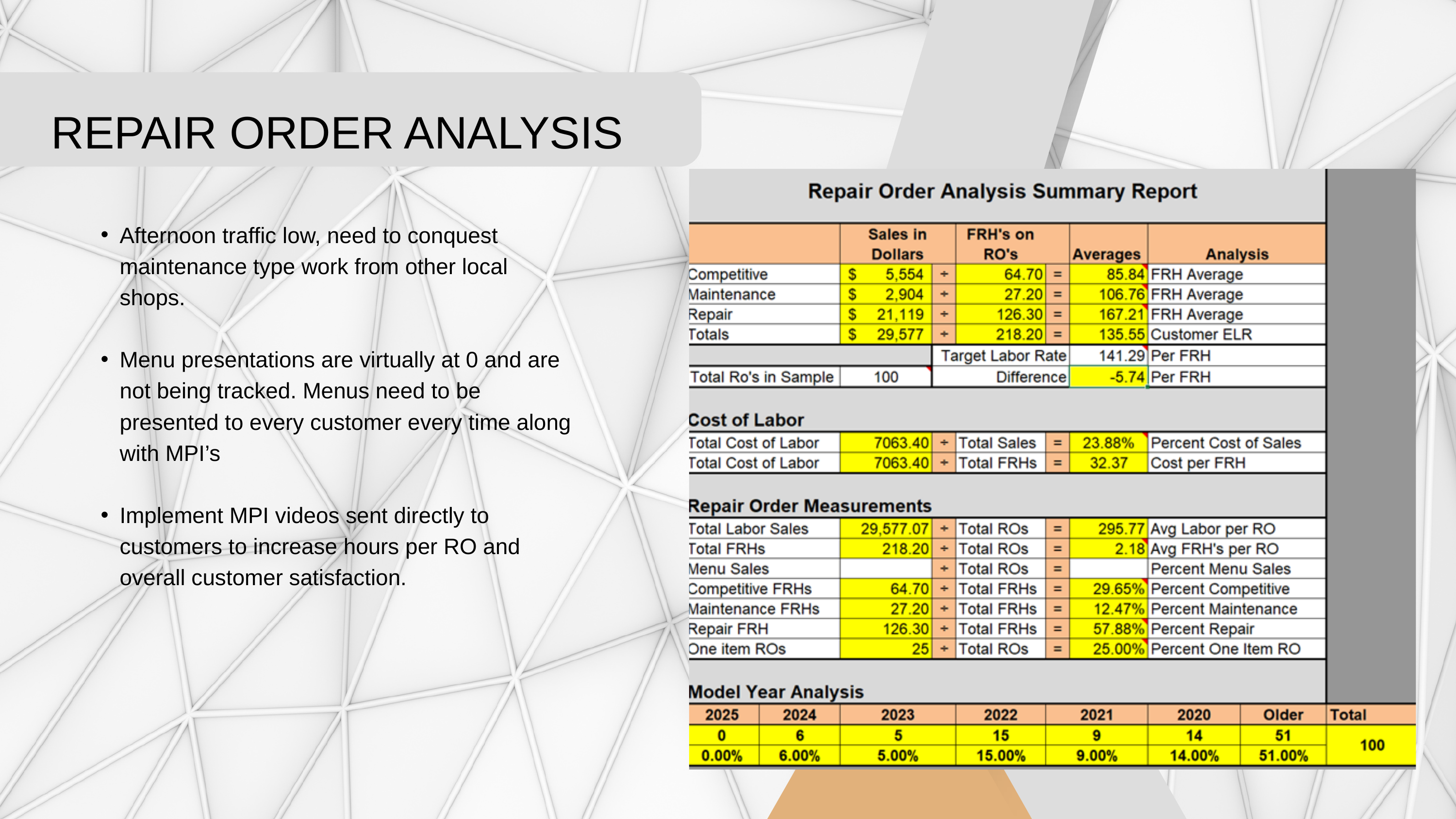

REPAIR ORDER ANALYSIS

Afternoon traffic low, need to conquest maintenance type work from other local shops.

Menu presentations are virtually at 0 and are not being tracked. Menus need to be presented to every customer every time along with MPI’s

Implement MPI videos sent directly to customers to increase hours per RO and overall customer satisfaction.